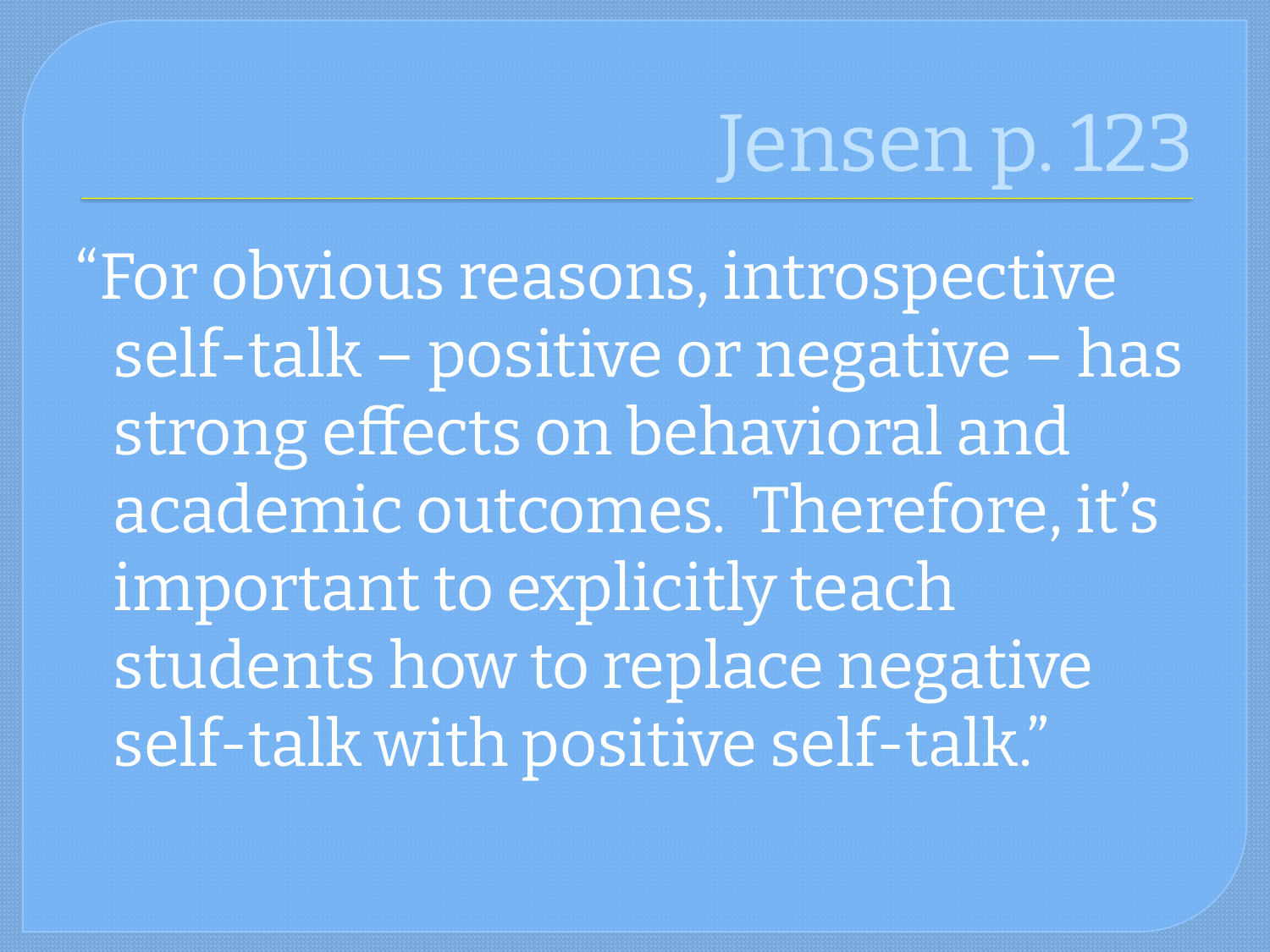

# Jensen p. 123
“For obvious reasons, introspective self-talk – positive or negative – has strong effects on behavioral and academic outcomes.  Therefore, it’s important to explicitly teach students how to replace negative self-talk with positive self-talk.”